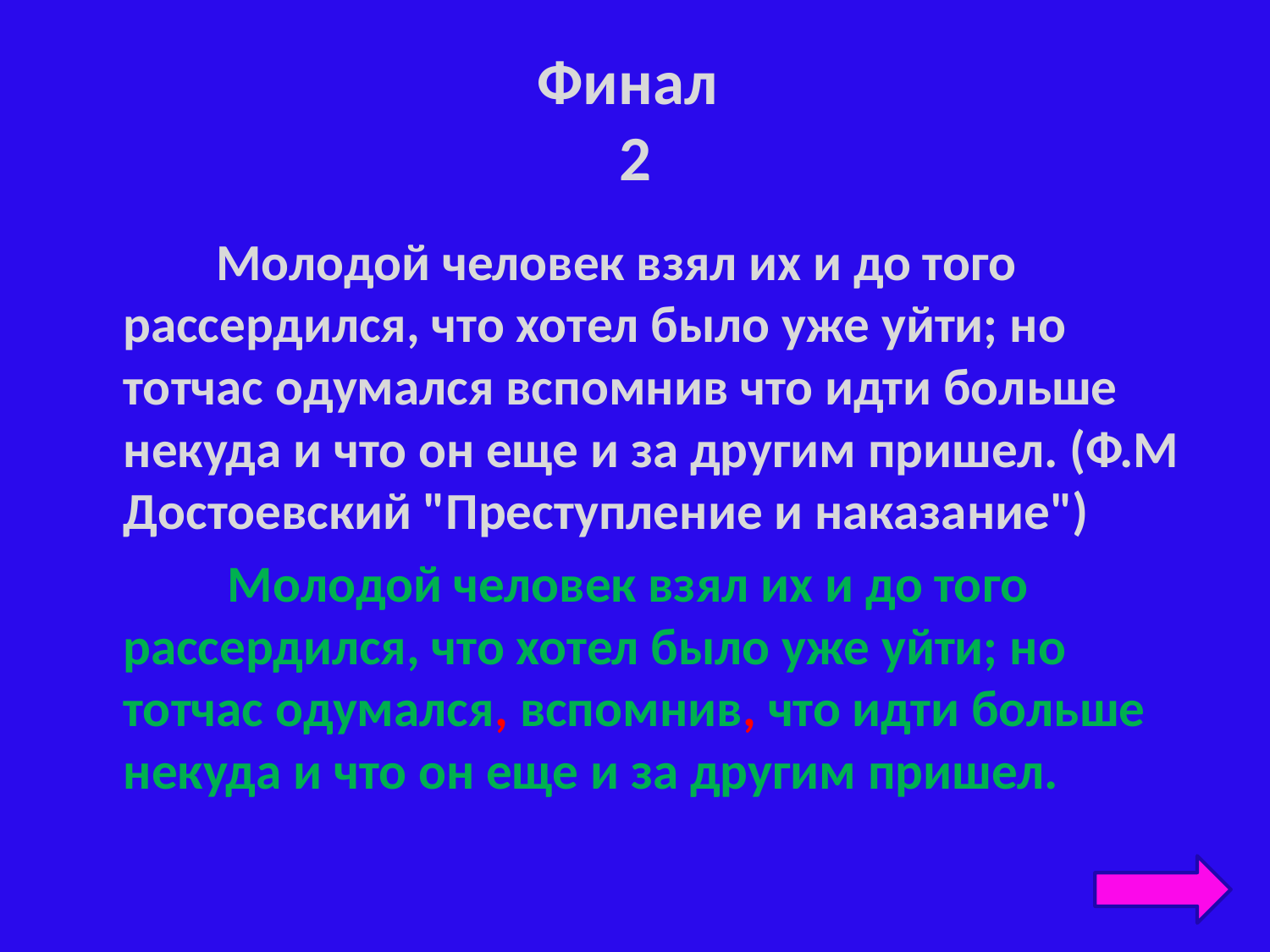

# Финал 2
            Молодой человек взял их и до того рассердился, что хотел было уже уйти; но тотчас одумался вспомнив что идти больше некуда и что он еще и за другим пришел. (Ф.М Достоевский "Преступление и наказание")
             Молодой человек взял их и до того рассердился, что хотел было уже уйти; но тотчас одумался, вспомнив, что идти больше некуда и что он еще и за другим пришел.